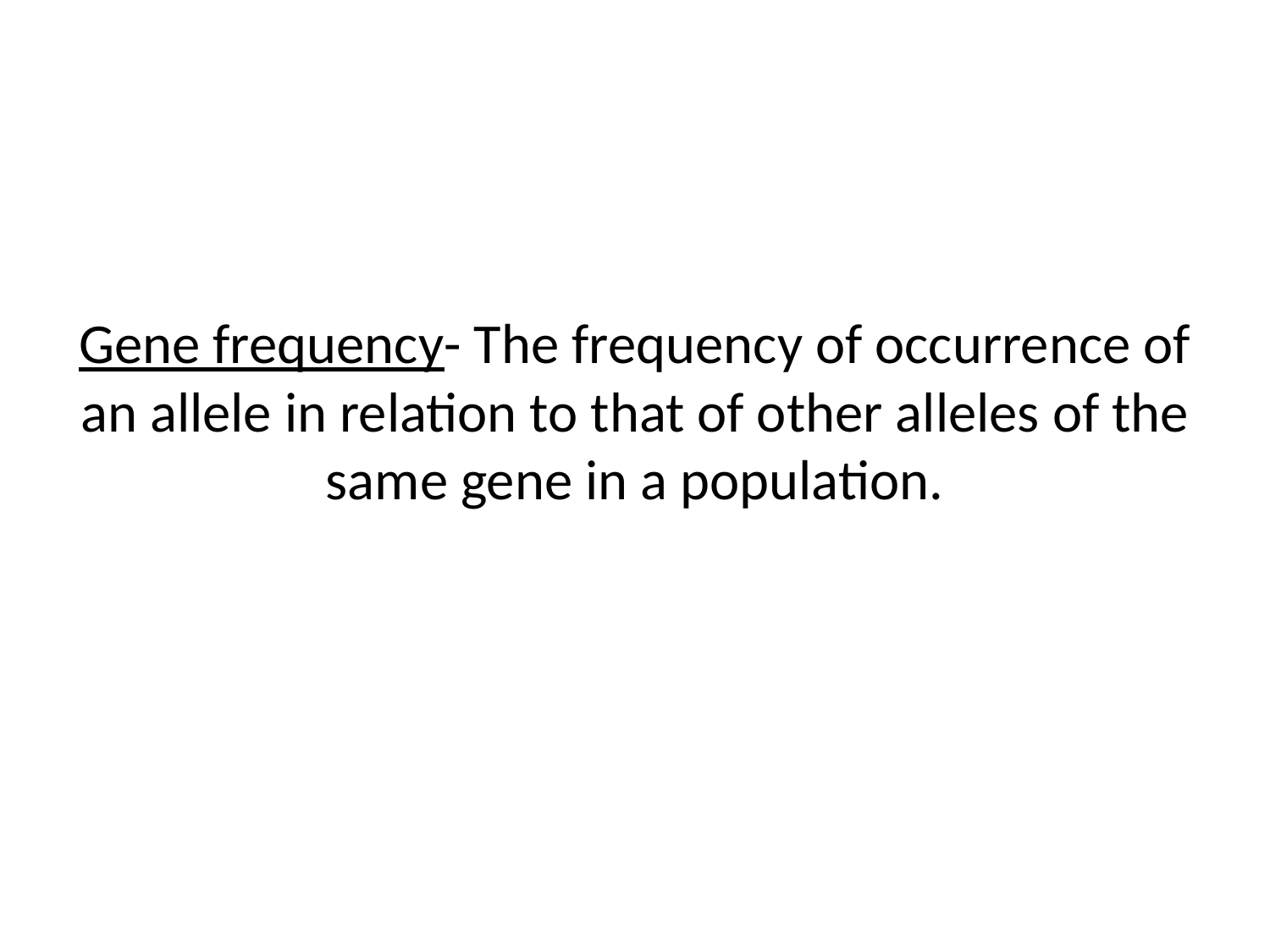

#

Gene frequency- The frequency of occurrence of an allele in relation to that of other alleles of the same gene in a population.